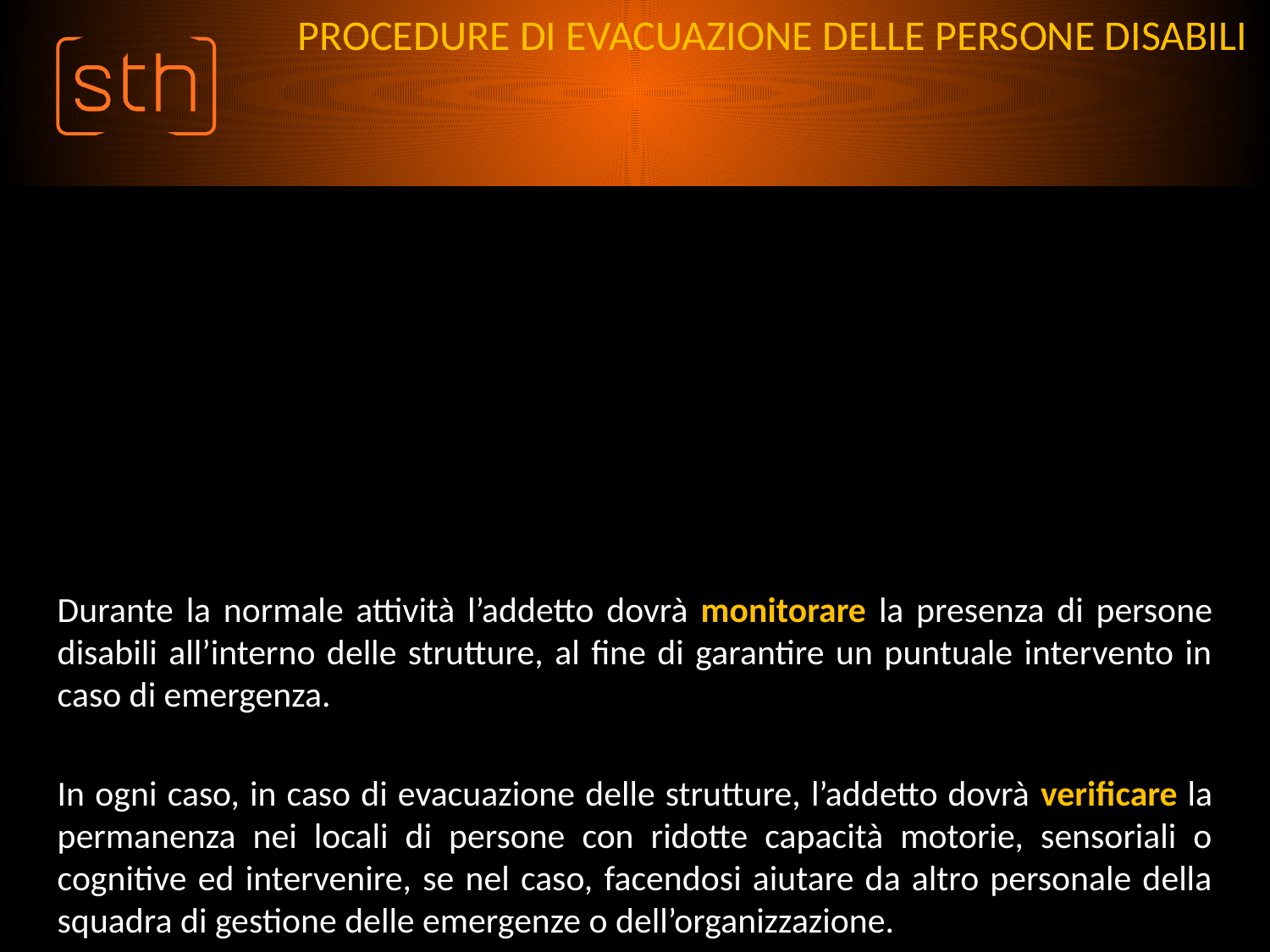

# PROCEDURE DI EVACUAZIONE DELLE PERSONE DISABILI

Durante la normale attività l’addetto dovrà monitorare la presenza di persone disabili all’interno delle strutture, al fine di garantire un puntuale intervento in caso di emergenza.

In ogni caso, in caso di evacuazione delle strutture, l’addetto dovrà verificare la permanenza nei locali di persone con ridotte capacità motorie, sensoriali o cognitive ed intervenire, se nel caso, facendosi aiutare da altro personale della squadra di gestione delle emergenze o dell’organizzazione.